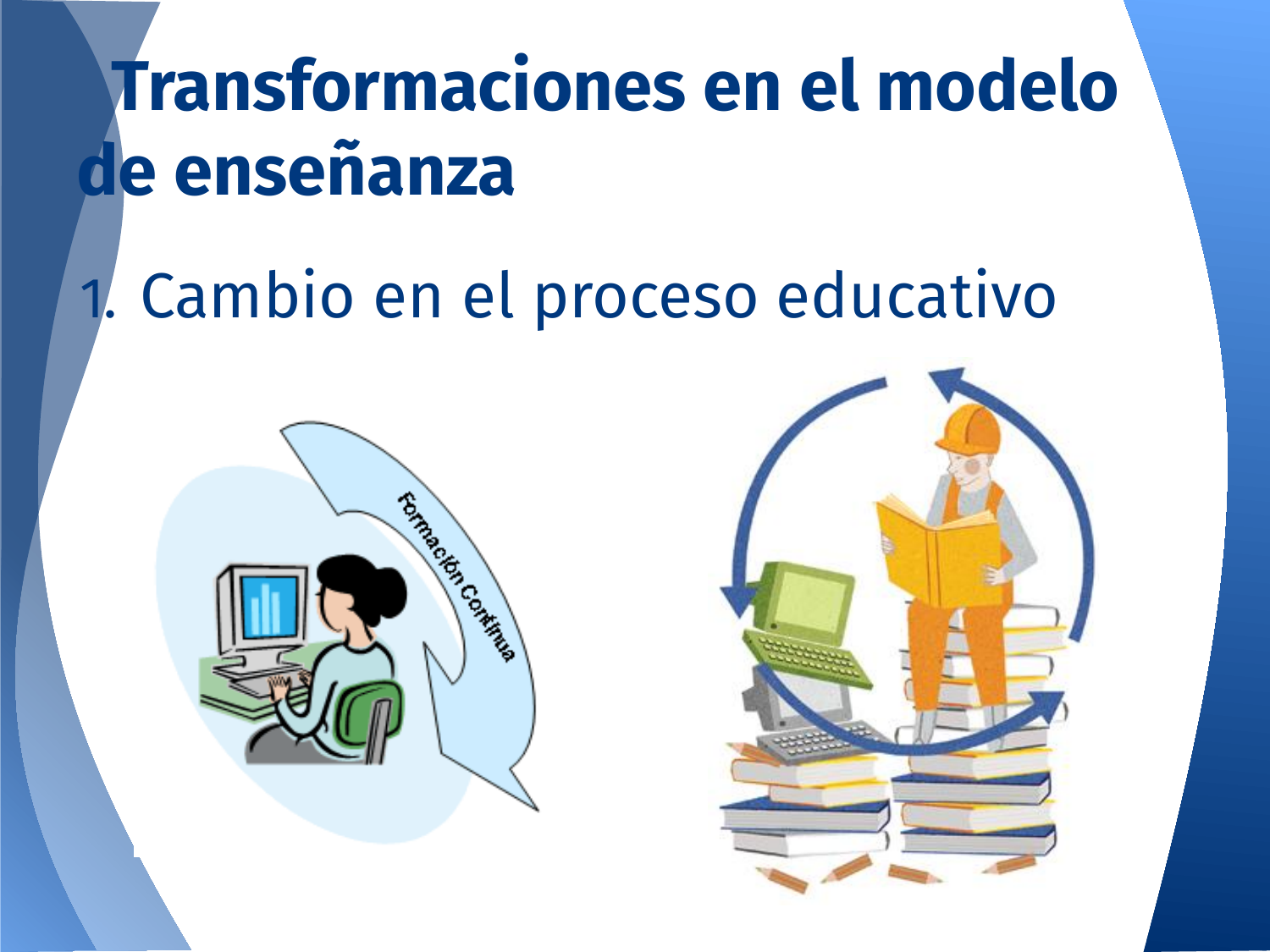

# Transformaciones en el modelo de enseñanza
Cambio en el proceso educativo